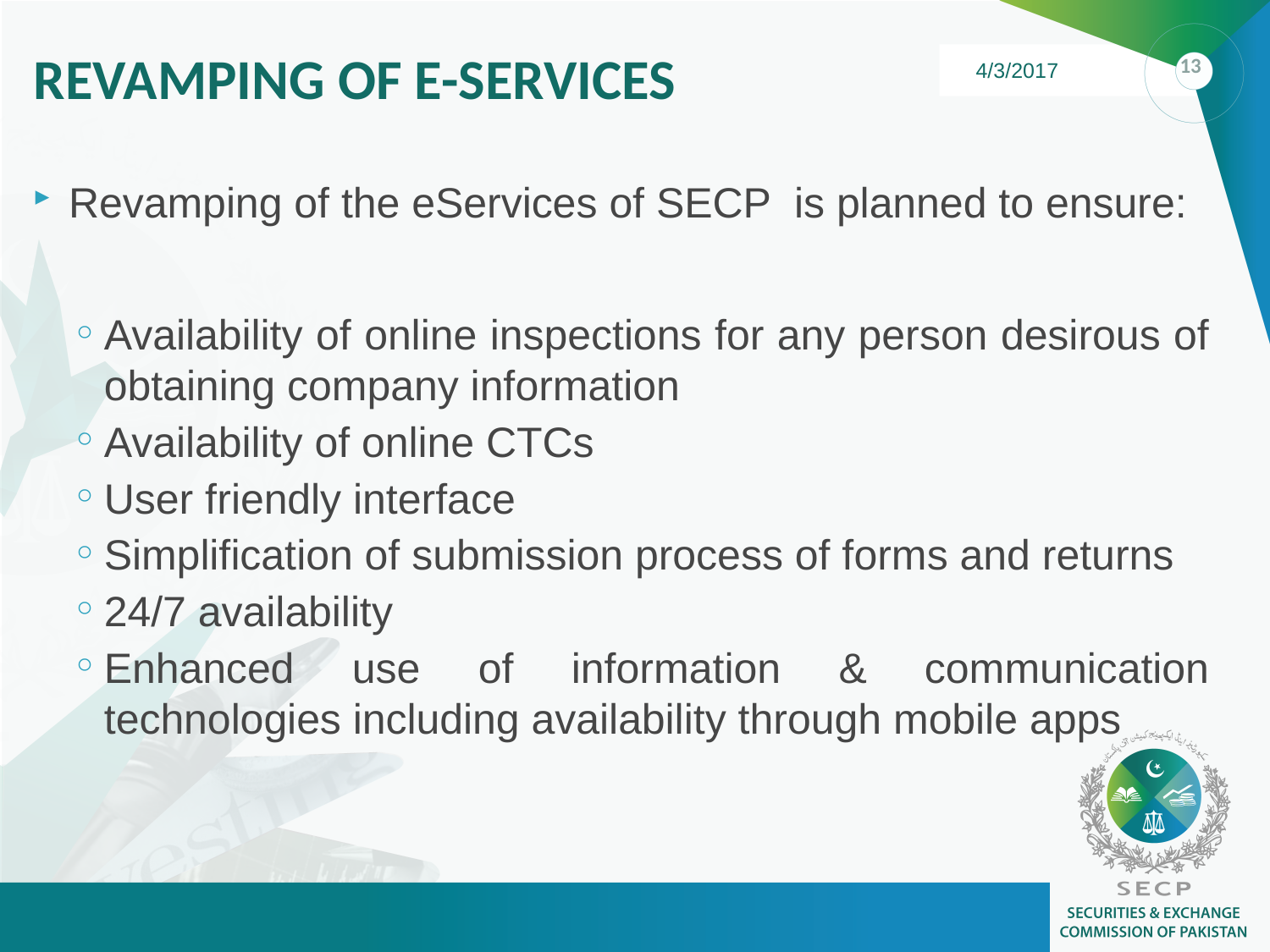

# REVAMPING OF E-SERVICES
Revamping of the eServices of SECP  is planned to ensure:

Availability of online inspections for any person desirous of obtaining company information
Availability of online CTCs
User friendly interface
Simplification of submission process of forms and returns
24/7 availability
Enhanced use of information & communication technologies including availability through mobile apps